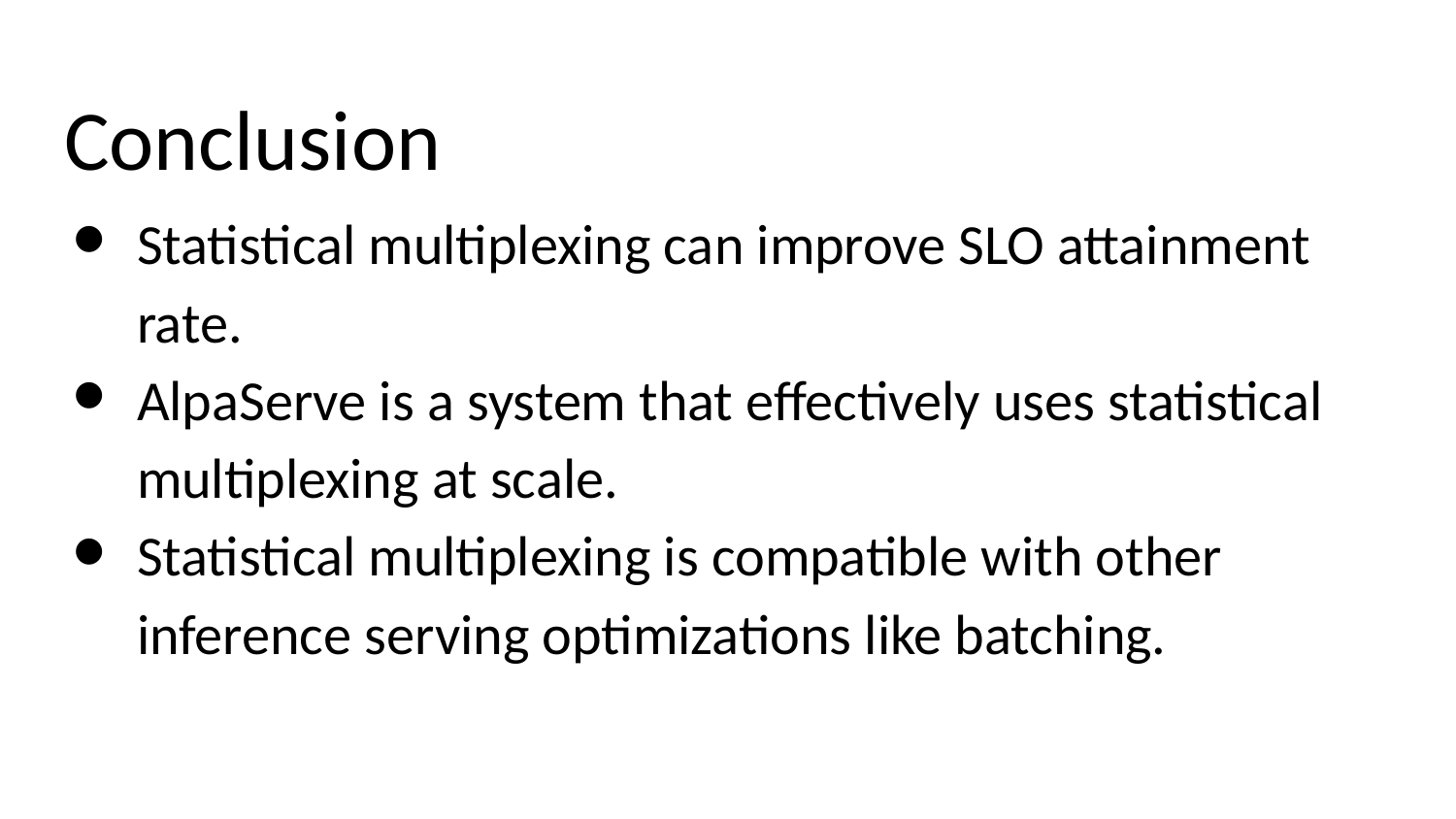

# Conclusion
Statistical multiplexing can improve SLO attainment rate.
AlpaServe is a system that effectively uses statistical multiplexing at scale.
Statistical multiplexing is compatible with other inference serving optimizations like batching.